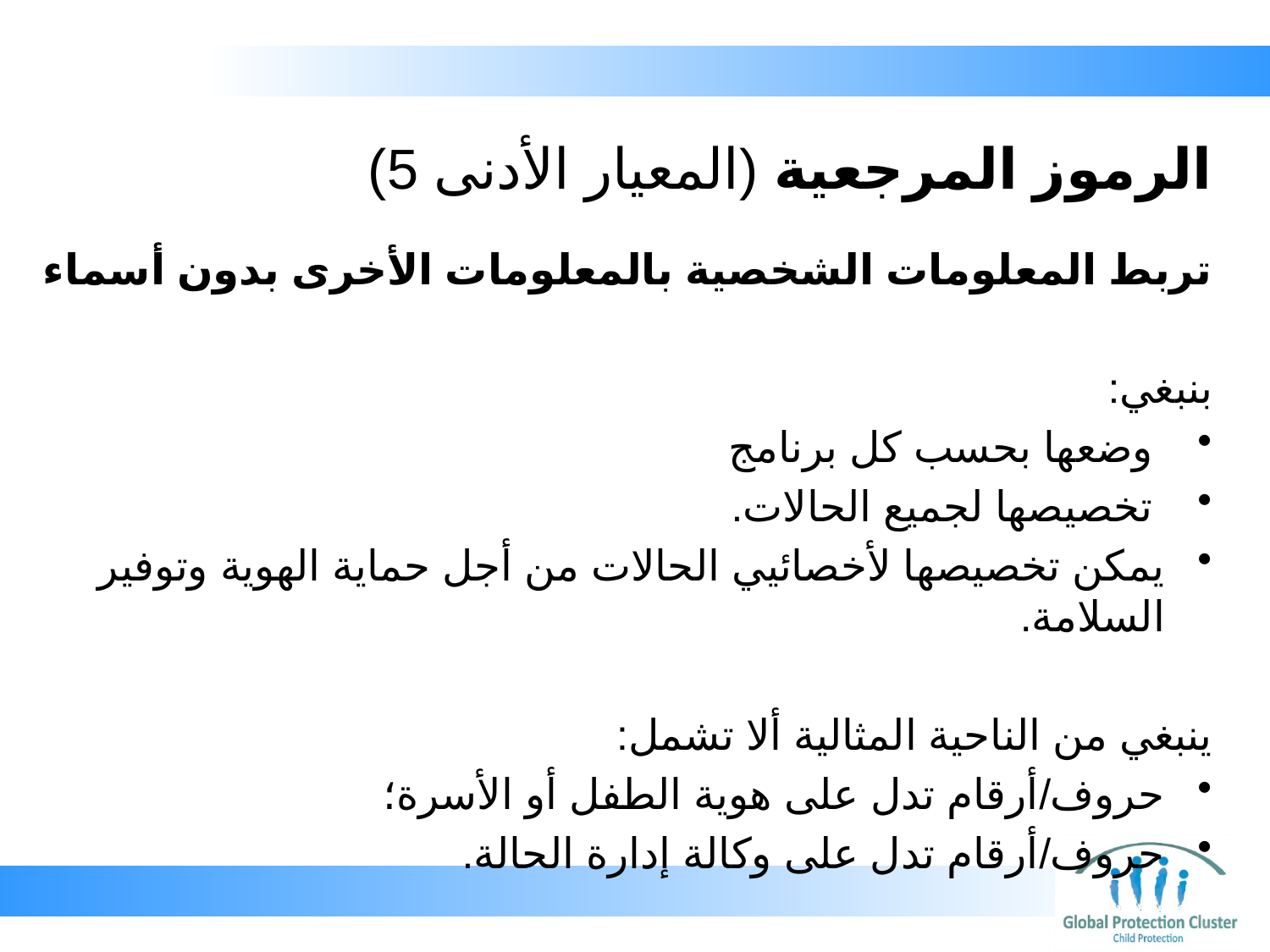

# الرموز المرجعية (المعيار الأدنى 5)
تربط المعلومات الشخصية بالمعلومات الأخرى بدون أسماء

بنبغي:
 وضعها بحسب كل برنامج
 تخصيصها لجميع الحالات.
يمكن تخصيصها لأخصائيي الحالات من أجل حماية الهوية وتوفير السلامة.

ينبغي من الناحية المثالية ألا تشمل:
حروف/أرقام تدل على هوية الطفل أو الأسرة؛
حروف/أرقام تدل على وكالة إدارة الحالة.